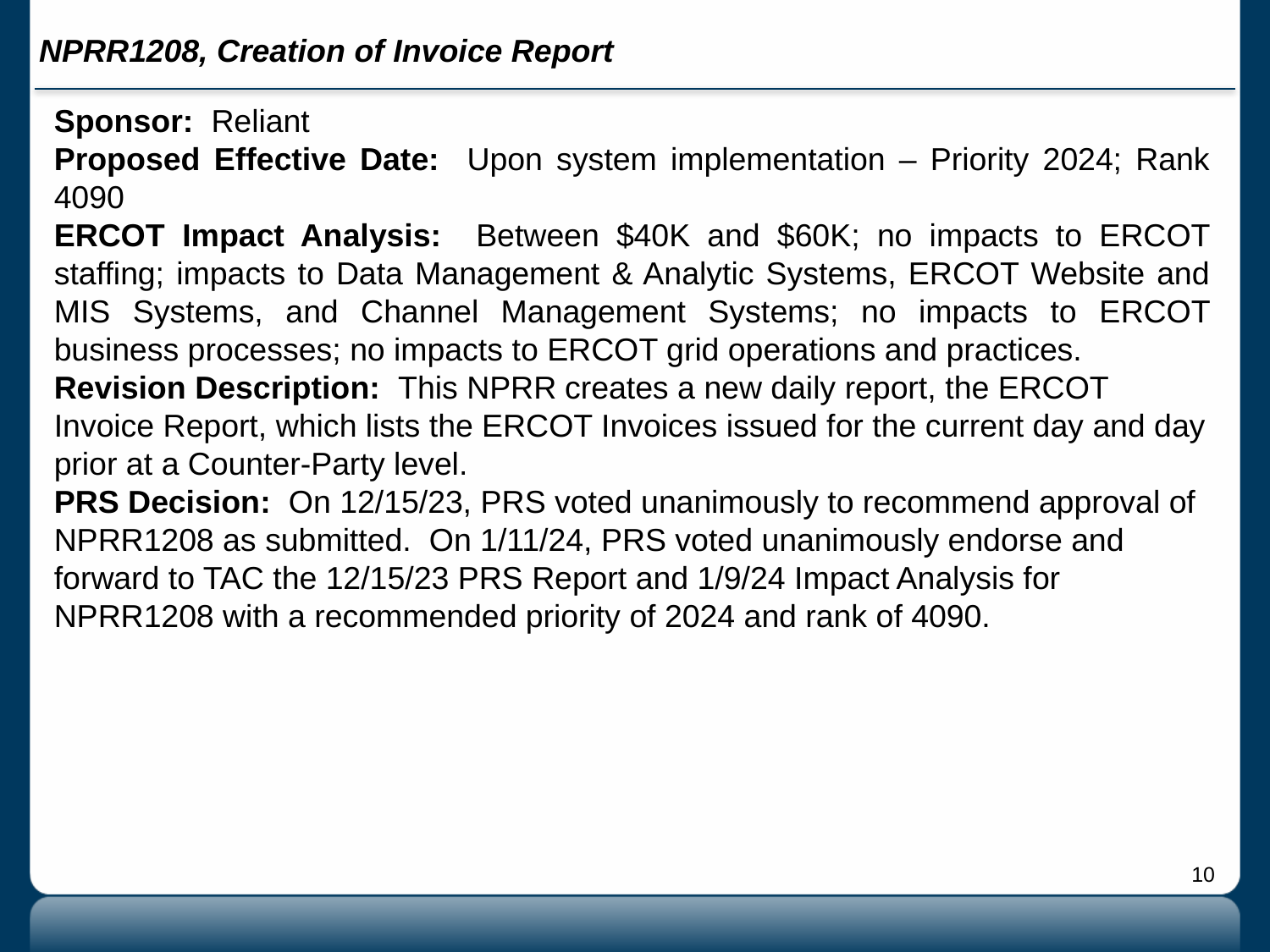

# NPRR1208, Creation of Invoice Report
Sponsor:  Reliant
Proposed Effective Date:  Upon system implementation – Priority 2024; Rank 4090
ERCOT Impact Analysis:  Between $40K and $60K; no impacts to ERCOT staffing; impacts to Data Management & Analytic Systems, ERCOT Website and MIS Systems, and Channel Management Systems; no impacts to ERCOT business processes; no impacts to ERCOT grid operations and practices.
Revision Description:  This NPRR creates a new daily report, the ERCOT Invoice Report, which lists the ERCOT Invoices issued for the current day and day prior at a Counter-Party level.
PRS Decision:  On 12/15/23, PRS voted unanimously to recommend approval of NPRR1208 as submitted.  On 1/11/24, PRS voted unanimously endorse and forward to TAC the 12/15/23 PRS Report and 1/9/24 Impact Analysis for NPRR1208 with a recommended priority of 2024 and rank of 4090.